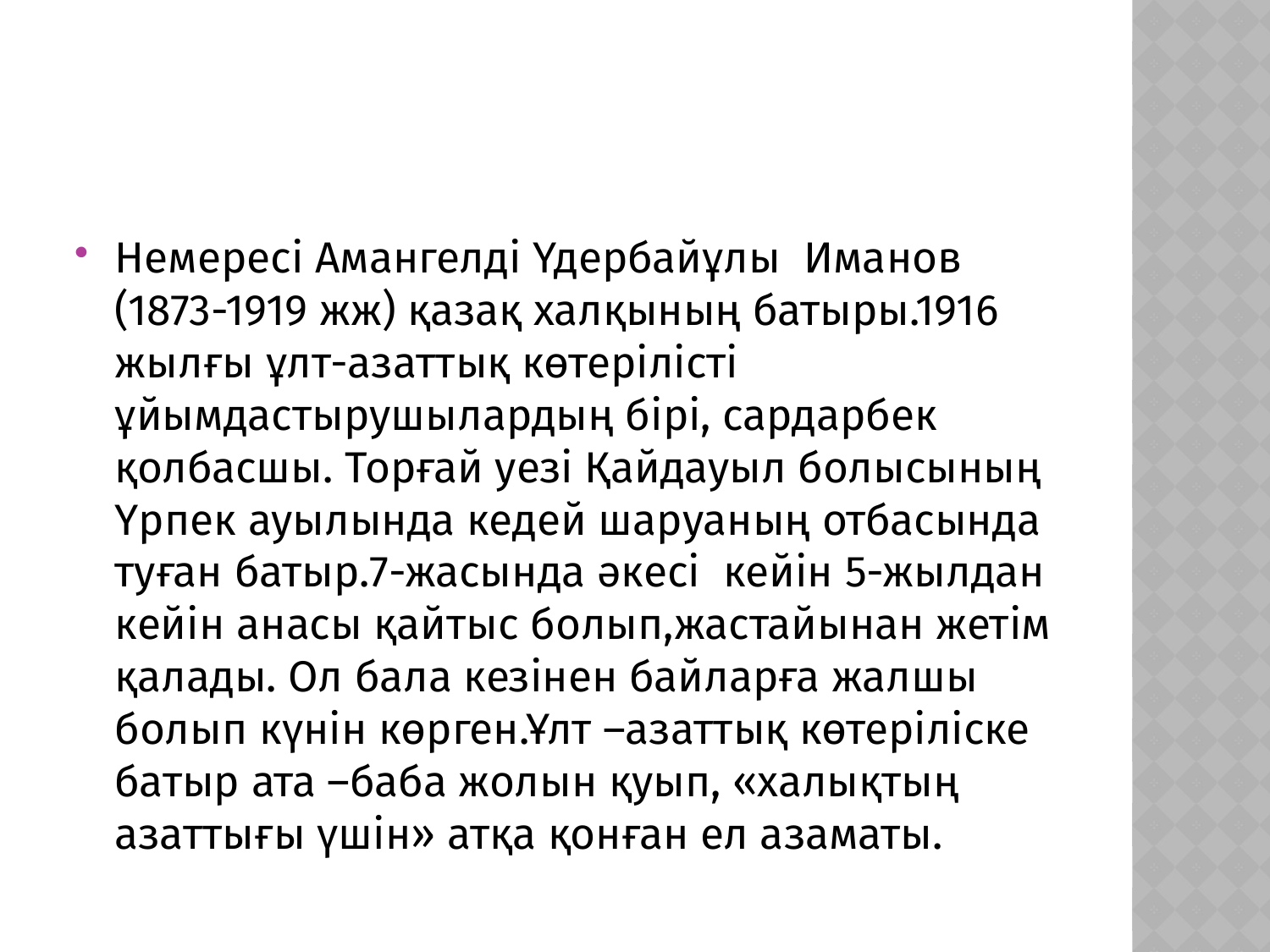

Немересі Амангелді Үдербайұлы  Иманов (1873-1919 жж) қазақ халқының батыры.1916 жылғы ұлт-азаттық көтерілісті ұйымдастырушылардың бірі, сардарбек қолбасшы. Торғай уезі Қайдауыл болысының Үрпек ауылында кедей шаруаның отбасында туған батыр.7-жасында әкесі  кейін 5-жылдан кейін анасы қайтыс болып,жастайынан жетім қалады. Ол бала кезінен байларға жалшы болып күнін көрген.Ұлт –азаттық көтеріліске батыр ата –баба жолын қуып, «халықтың азаттығы үшін» атқа қонған ел азаматы.